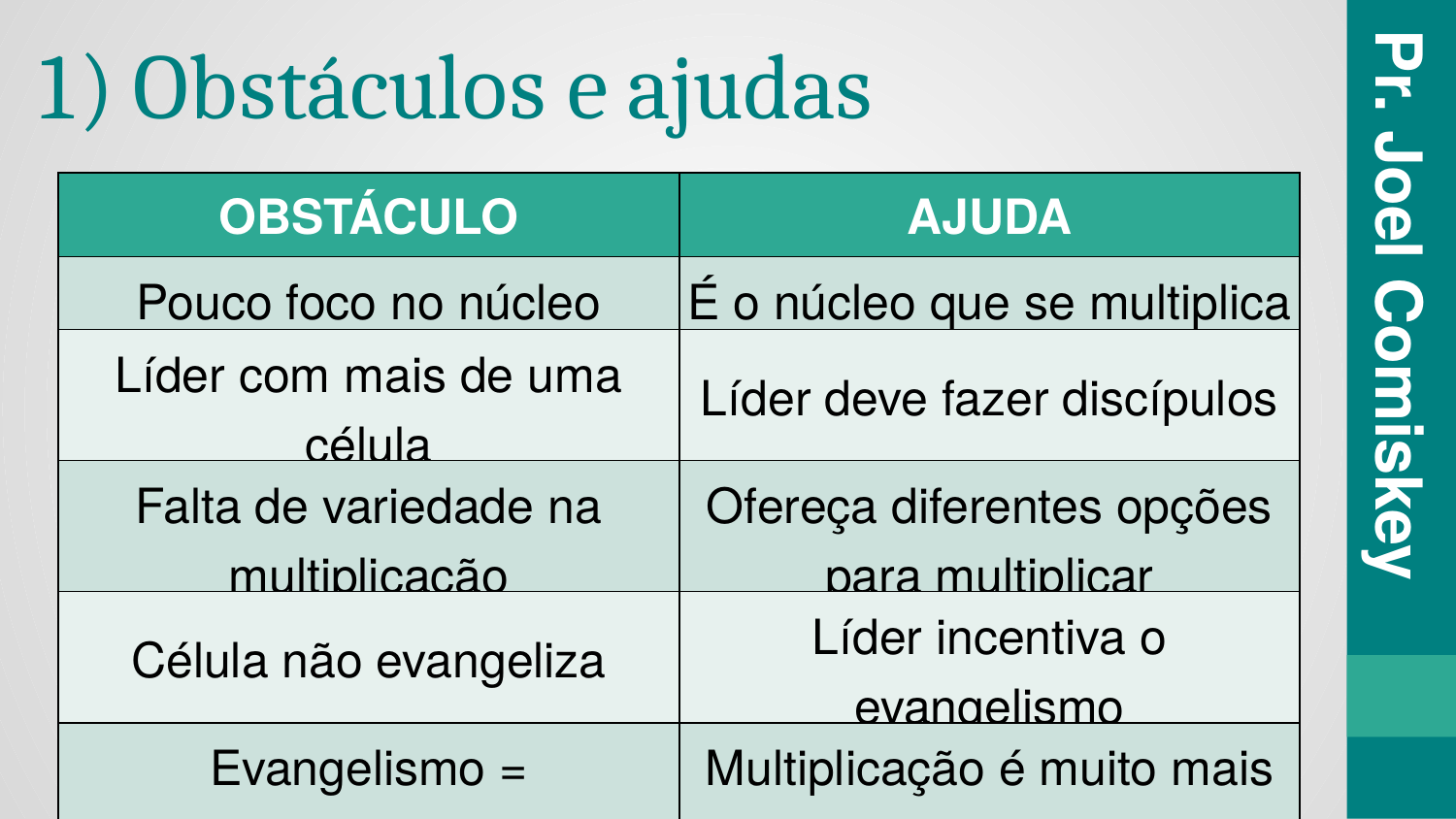

# 1) Obstáculos e ajudas
| OBSTÁCULO | AJUDA |
| --- | --- |
| Pouco foco no núcleo | É o núcleo que se multiplica |
| Líder com mais de uma célula | Líder deve fazer discípulos |
| Falta de variedade na multiplicação | Ofereça diferentes opções para multiplicar |
| Célula não evangeliza | Líder incentiva o evangelismo |
| Evangelismo = multiplicação | Multiplicação é muito mais que evangelismo |
Pr. Joel Comiskey